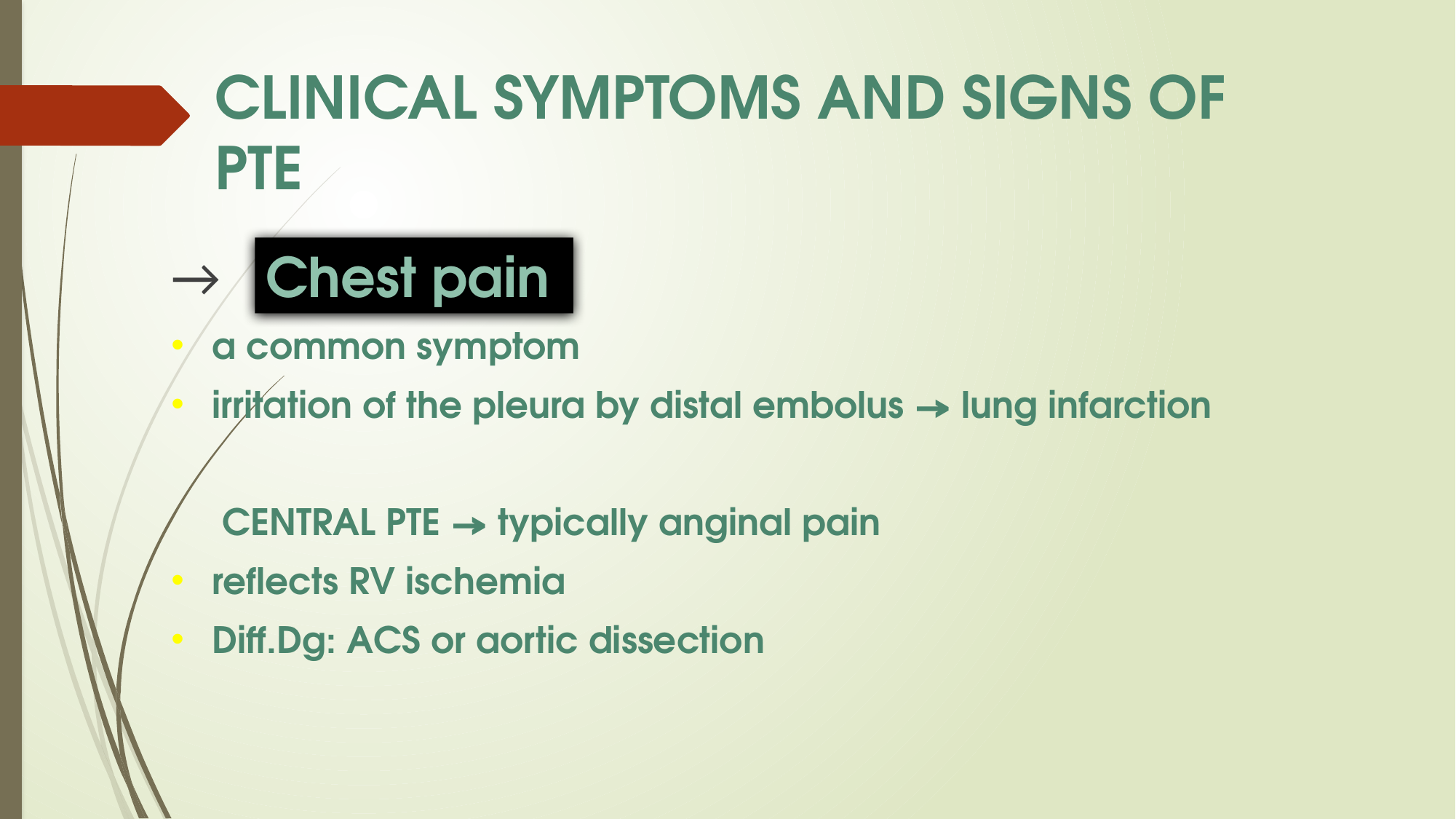

# CLINICAL SYMPTOMS AND SIGNS OF PTE
→
a common symptom
irritation of the pleura by distal embolus → lung infarction

     CENTRAL PTE → typically anginal pain
reflects RV ischemia
Diff.Dg: ACS or aortic dissection

Chest pain